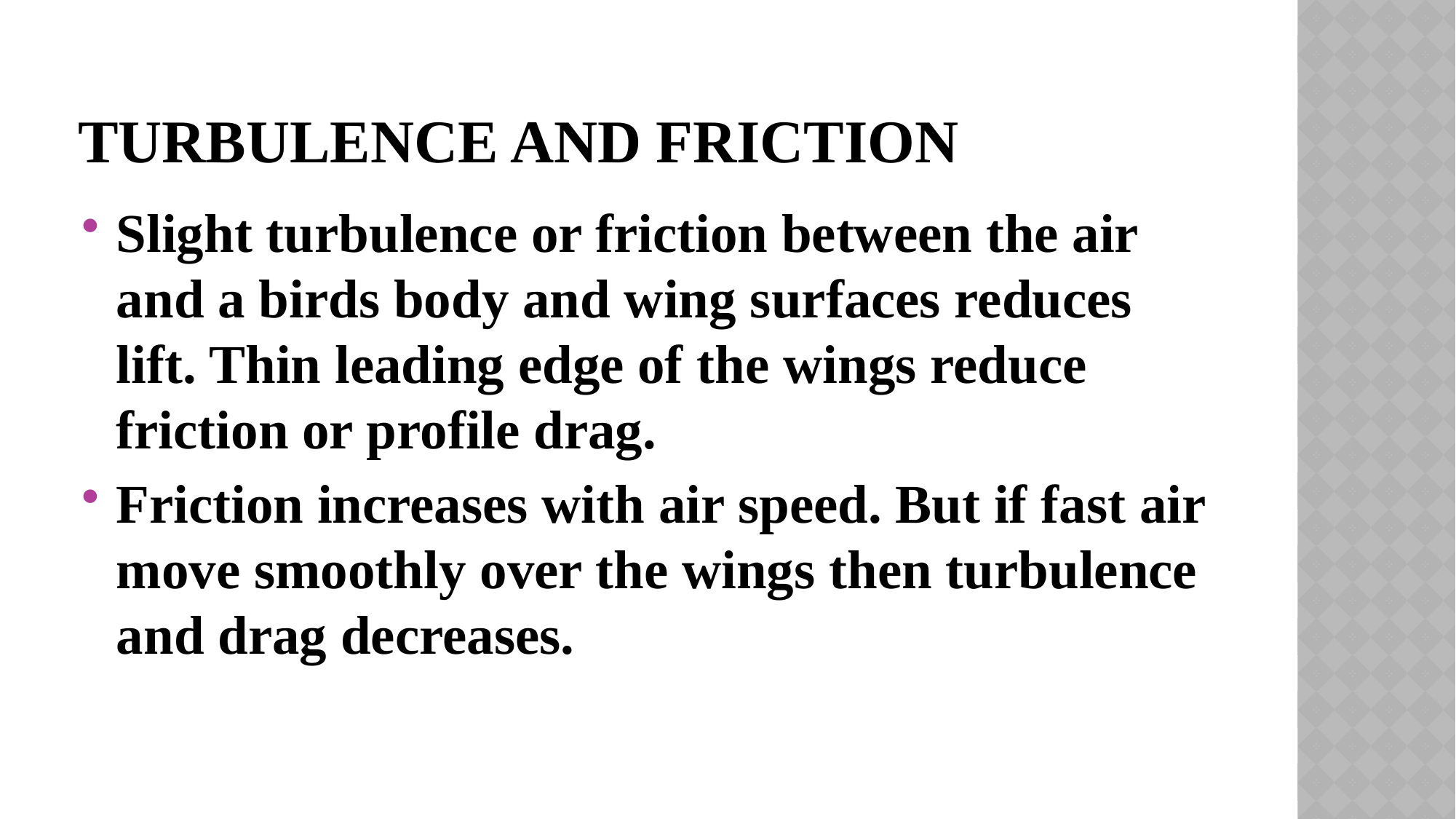

# TURBULENCE AND FRICTION
Slight turbulence or friction between the air and a birds body and wing surfaces reduces lift. Thin leading edge of the wings reduce friction or profile drag.
Friction increases with air speed. But if fast air move smoothly over the wings then turbulence and drag decreases.